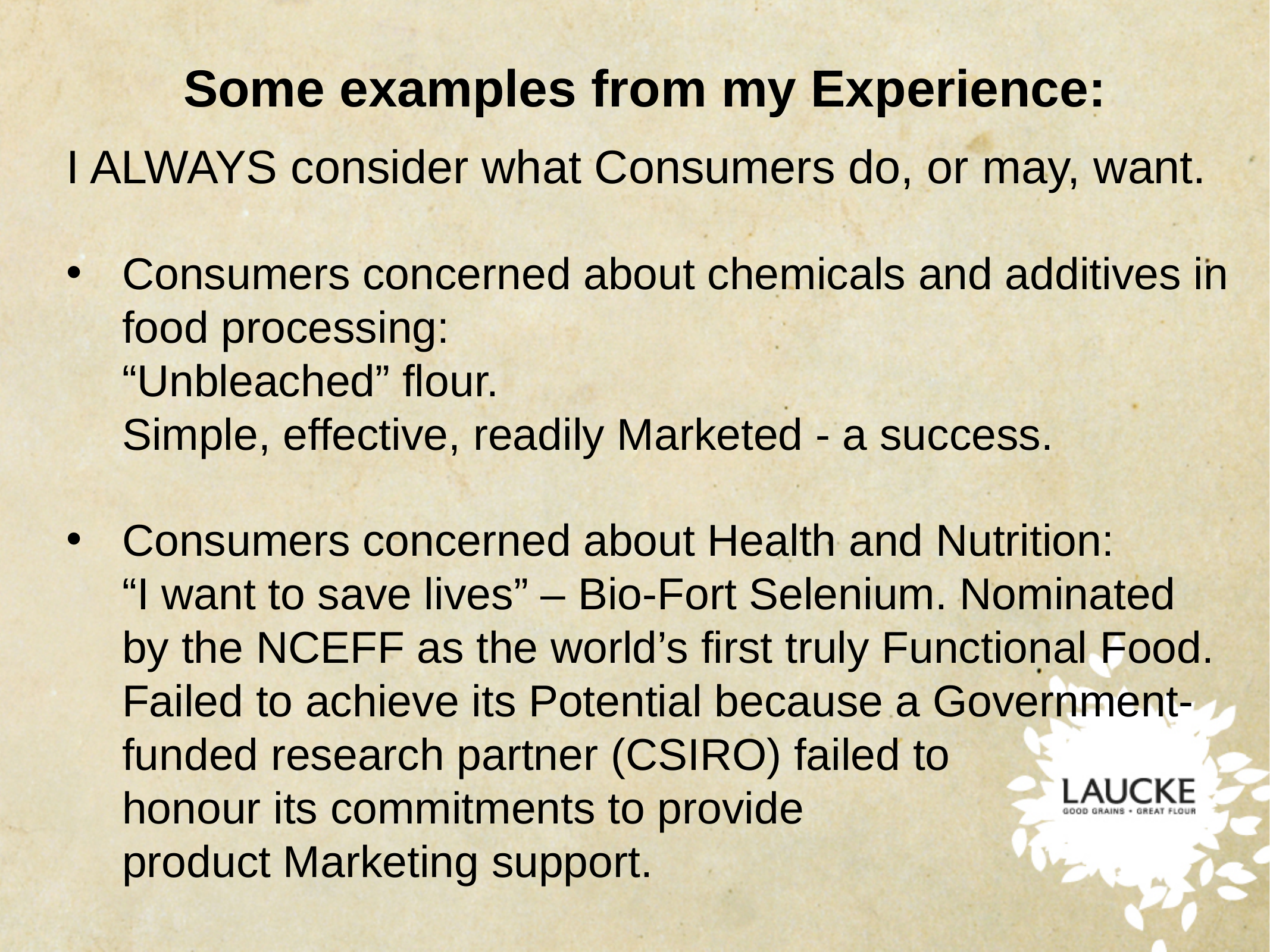

Some examples from my Experience:
I ALWAYS consider what Consumers do, or may, want.
Consumers concerned about chemicals and additives in food processing:
“Unbleached” flour.
Simple, effective, readily Marketed - a success.
Consumers concerned about Health and Nutrition:
“I want to save lives” – Bio-Fort Selenium. Nominated by the NCEFF as the world’s first truly Functional Food. Failed to achieve its Potential because a Government-funded research partner (CSIRO) failed to
honour its commitments to provide
product Marketing support.